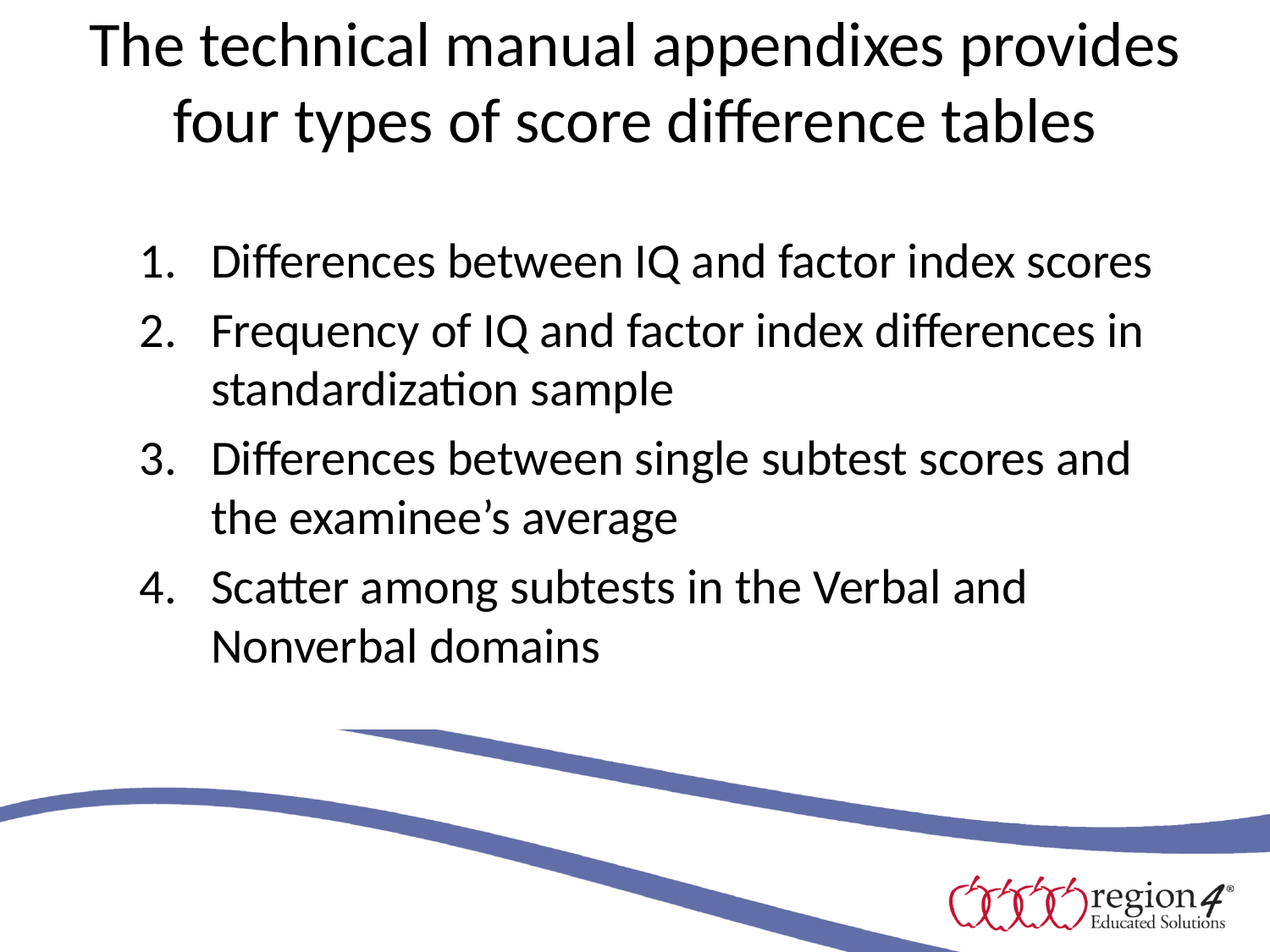

# The technical manual appendixes provides four types of score difference tables
Differences between IQ and factor index scores
Frequency of IQ and factor index differences in standardization sample
Differences between single subtest scores and the examinee’s average
Scatter among subtests in the Verbal and Nonverbal domains